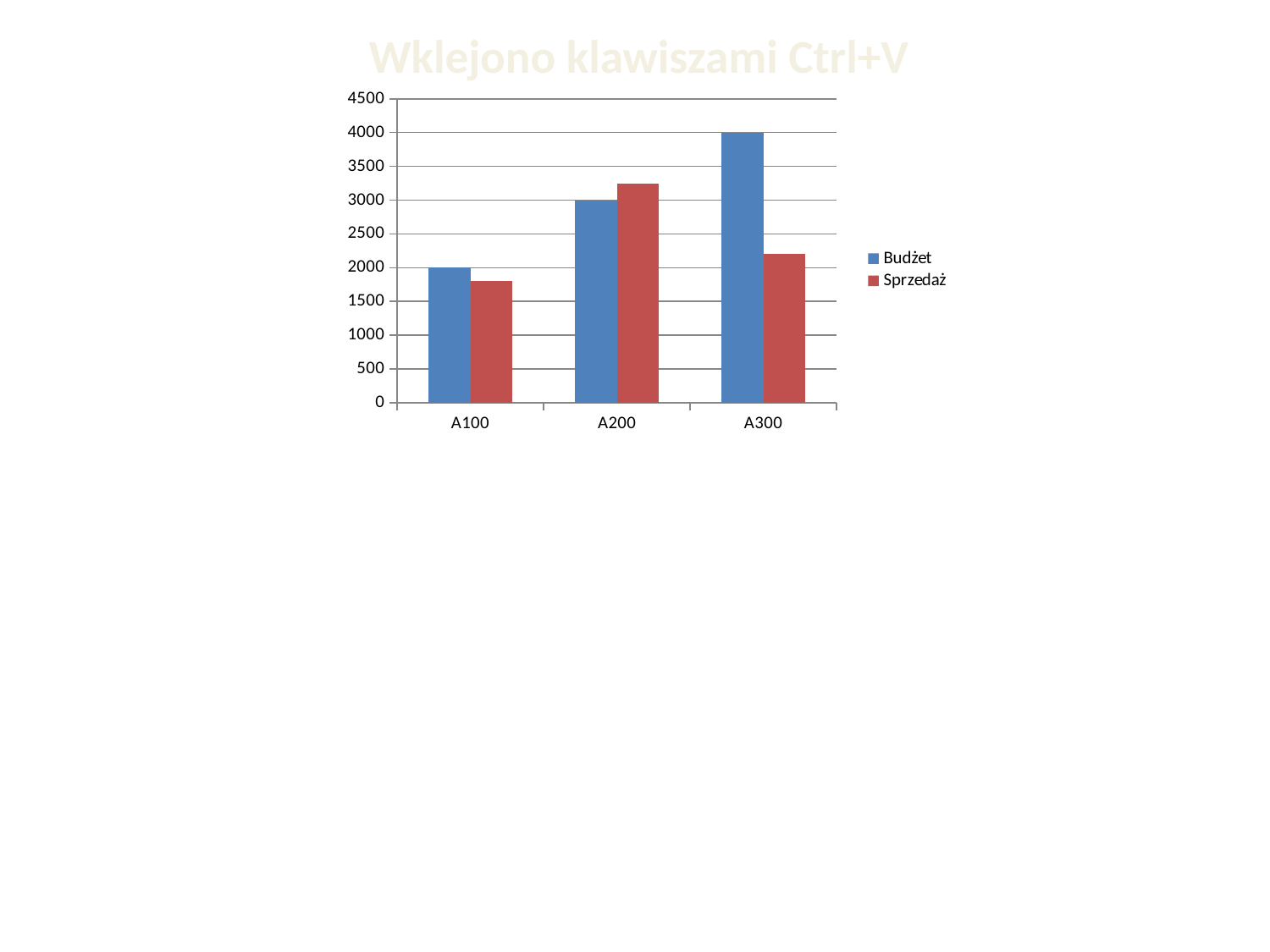

# Wklejono klawiszami Ctrl+V

### Chart

| Category | Budżet | Sprzedaż |
|---|---|---|
| A100 | 2000.0 | 1800.0 |
| A200 | 3000.0 | 3250.0 |
| A300 | 4000.0 | 2200.0 |